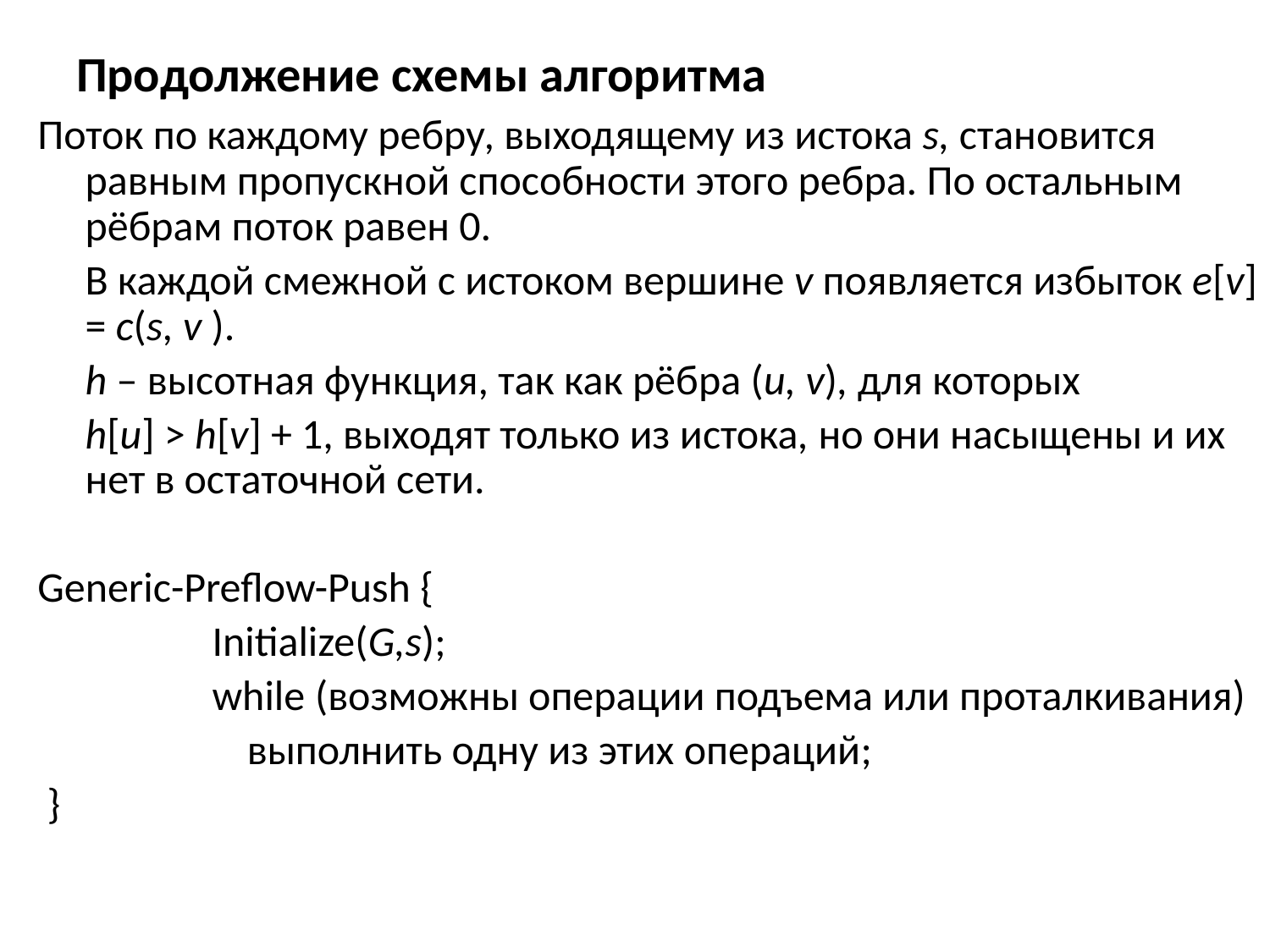

# Продолжение схемы алгоритма
Поток по каждому ребру, выходящему из истока s, становится равным пропускной способности этого ребра. По остальным рёбрам поток равен 0.
	В каждой смежной с истоком вершине v появляется избыток e[v] = c(s, v ).
	h – высотная функция, так как рёбра (и, v), для которых
	h[u] > h[v] + 1, выходят только из истока, но они насыщены и их нет в остаточной сети.

Generic-Preflow-Push {
		Initialize(G,s);
		while (возможны операции подъема или проталкивания)
	                 выполнить одну из этих операций;
 }